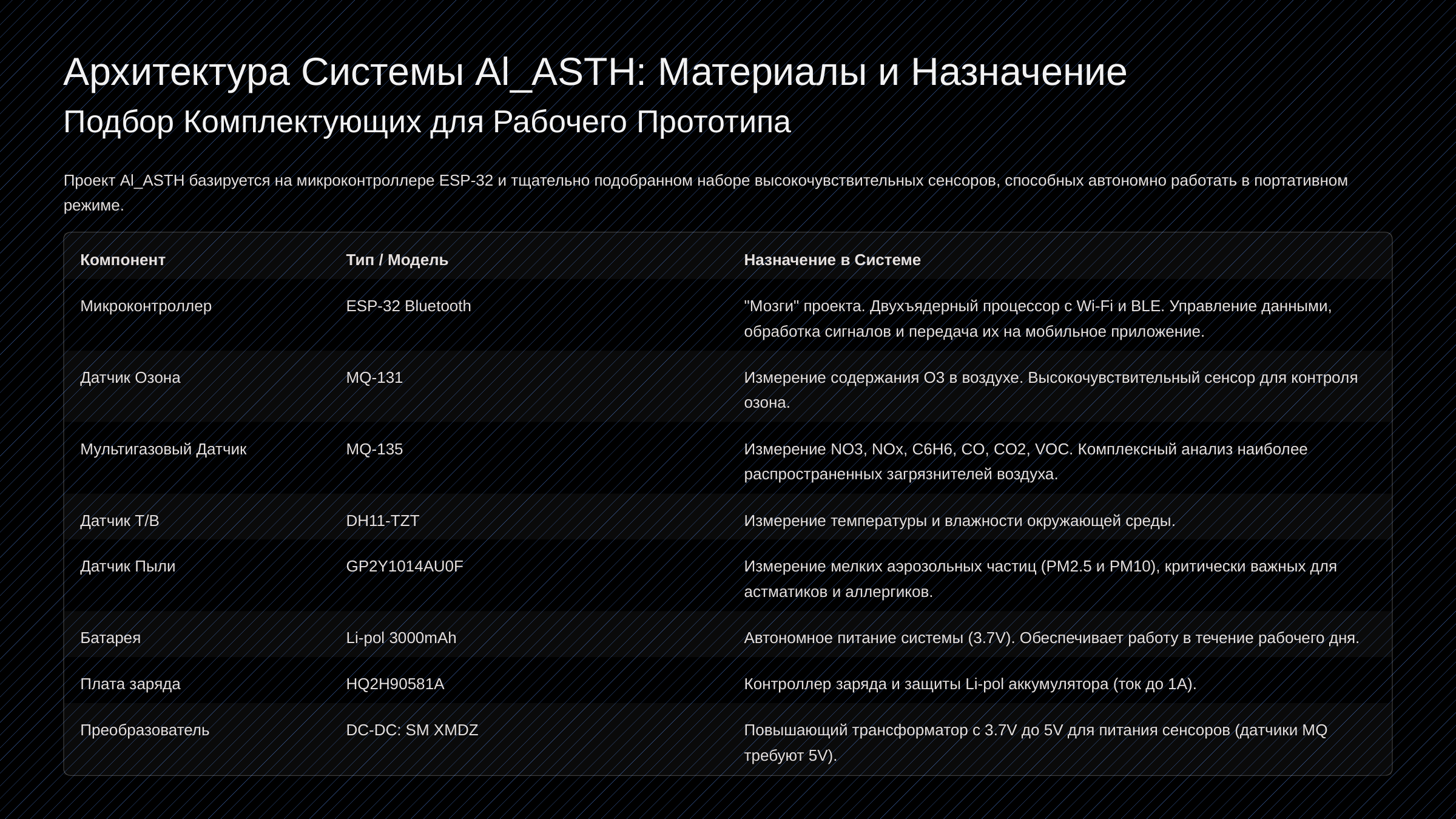

Архитектура Системы Al_ASTH: Материалы и Назначение
Подбор Комплектующих для Рабочего Прототипа
Проект Al_ASTH базируется на микроконтроллере ESP-32 и тщательно подобранном наборе высокочувствительных сенсоров, способных автономно работать в портативном режиме.

Компонент
Тип / Модель
Назначение в Системе

Микроконтроллер
ESP-32 Bluetooth
"Мозги" проекта. Двухъядерный процессор с Wi-Fi и BLE. Управление данными, обработка сигналов и передача их на мобильное приложение.

Датчик Озона
MQ-131
Измерение содержания O3 в воздухе. Высокочувствительный сенсор для контроля озона.

Мультигазовый Датчик
MQ-135
Измерение NO3, NOx, C6H6, CO, CO2, VOC. Комплексный анализ наиболее распространенных загрязнителей воздуха.

Датчик Т/В
DH11-TZT
Измерение температуры и влажности окружающей среды.

Датчик Пыли
GP2Y1014AU0F
Измерение мелких аэрозольных частиц (PM2.5 и PM10), критически важных для астматиков и аллергиков.

Батарея
Li-pol 3000mAh
Автономное питание системы (3.7V). Обеспечивает работу в течение рабочего дня.

Плата заряда
HQ2H90581A
Контроллер заряда и защиты Li-pol аккумулятора (ток до 1A).

Преобразователь
DC-DC: SM XMDZ
Повышающий трансформатор с 3.7V до 5V для питания сенсоров (датчики MQ требуют 5V).